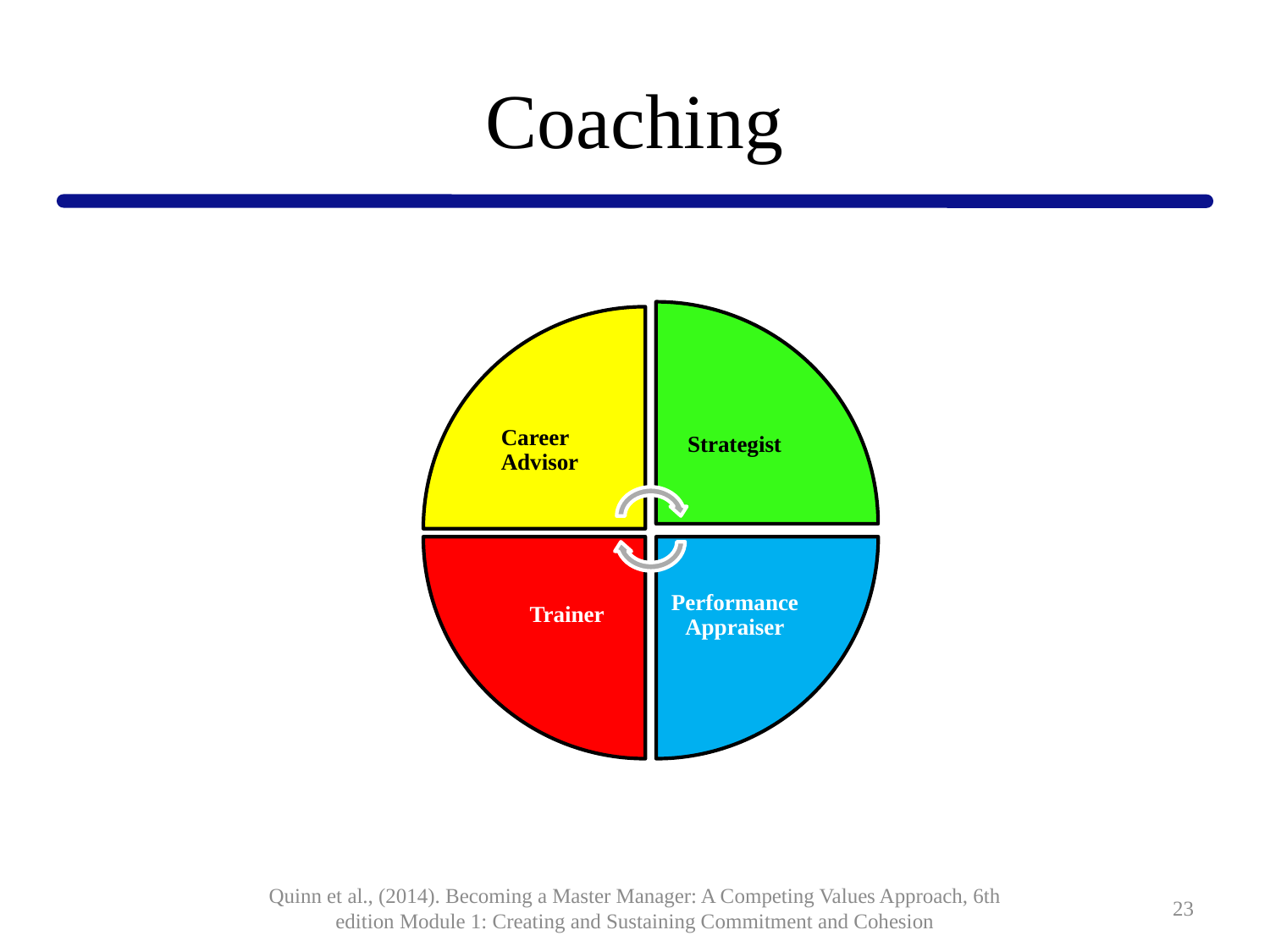

# Coaching
Career Advisor
Strategist
Performance Appraiser
Trainer
Quinn et al., (2014). Becoming a Master Manager: A Competing Values Approach, 6th edition Module 1: Creating and Sustaining Commitment and Cohesion
23